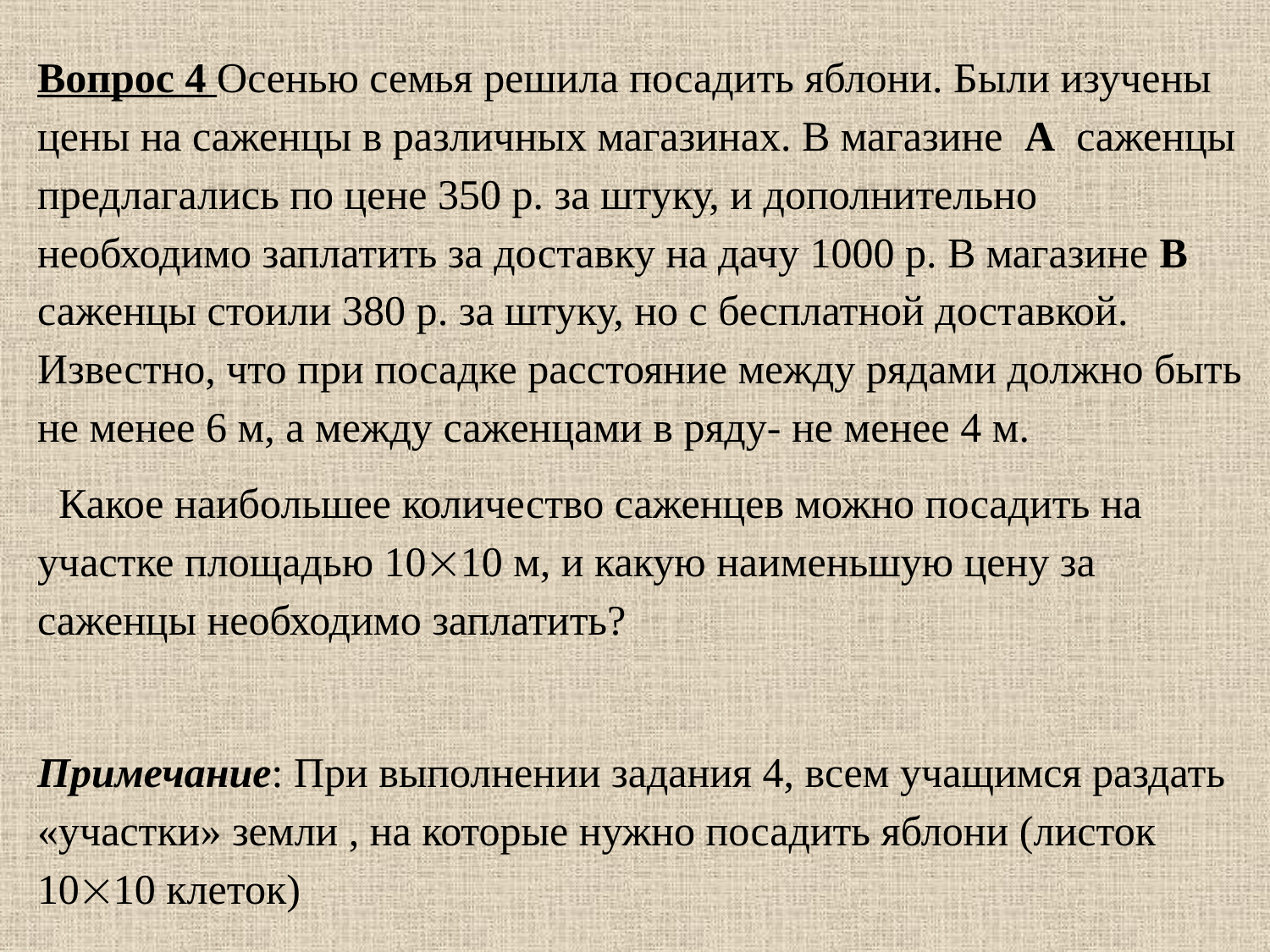

Вопрос 4 Осенью семья решила посадить яблони. Были изучены цены на саженцы в различных магазинах. В магазине  А  саженцы предлагались по цене 350 р. за штуку, и дополнительно необходимо заплатить за доставку на дачу 1000 р. В магазине В саженцы стоили 380 р. за штуку, но с бесплатной доставкой. Известно, что при посадке расстояние между рядами должно быть не менее 6 м, а между саженцами в ряду- не менее 4 м.
  Какое наибольшее количество саженцев можно посадить на участке площадью 10×10 м, и какую наименьшую цену за саженцы необходимо заплатить?

Примечание: При выполнении задания 4, всем учащимся раздать «участки» земли , на которые нужно посадить яблони (листок 10×10 клеток)